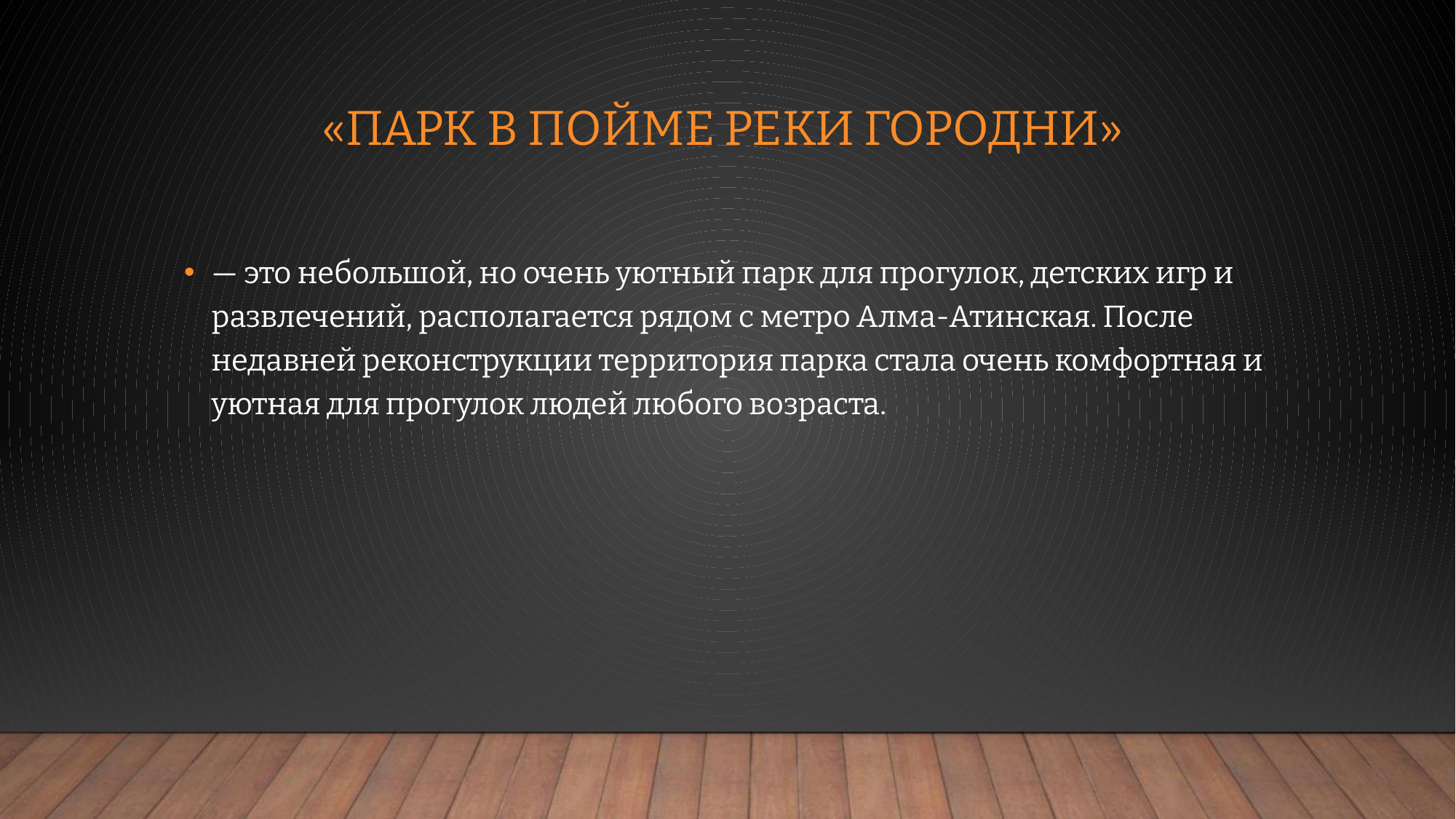

# «Парк в пойме реки Городни»
— это небольшой, но очень уютный парк для прогулок, детских игр и развлечений, располагается рядом с метро Алма-Атинская. После недавней реконструкции территория парка стала очень комфортная и уютная для прогулок людей любого возраста.